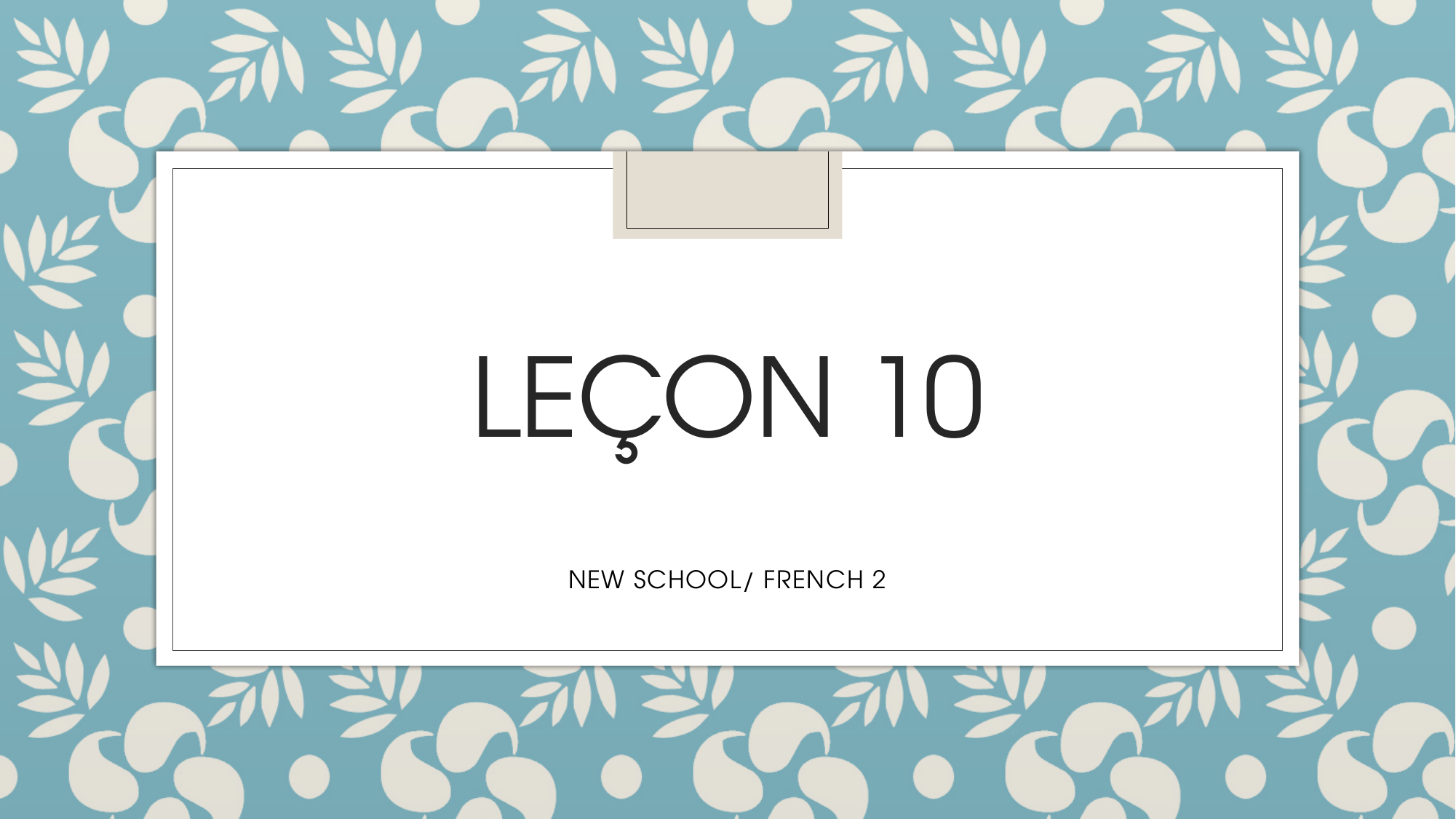

# Leçon 10
NEW SCHOOL/ FRENCH 2